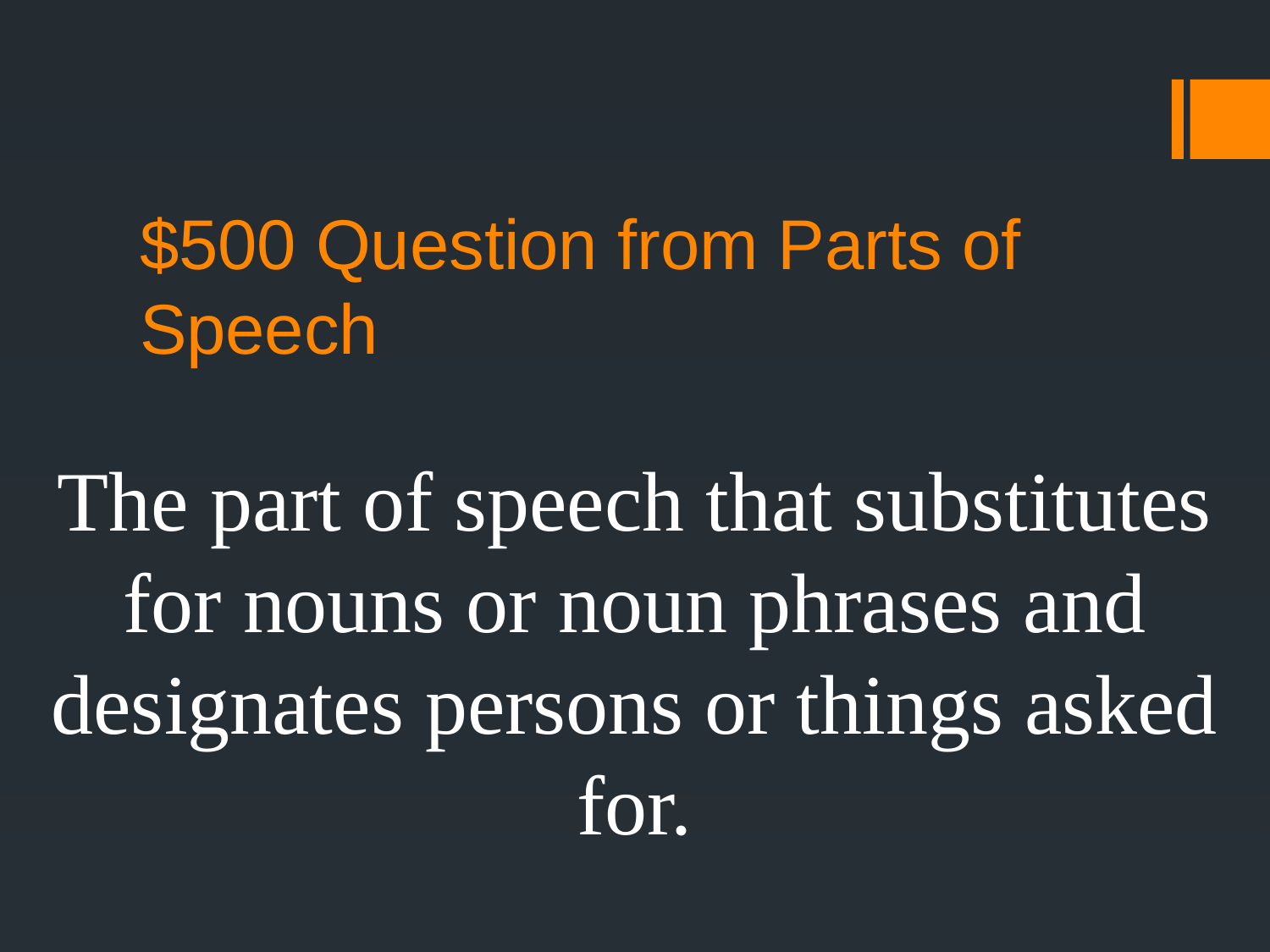

# $500 Question from Parts of Speech
The part of speech that substitutes for nouns or noun phrases and designates persons or things asked for.